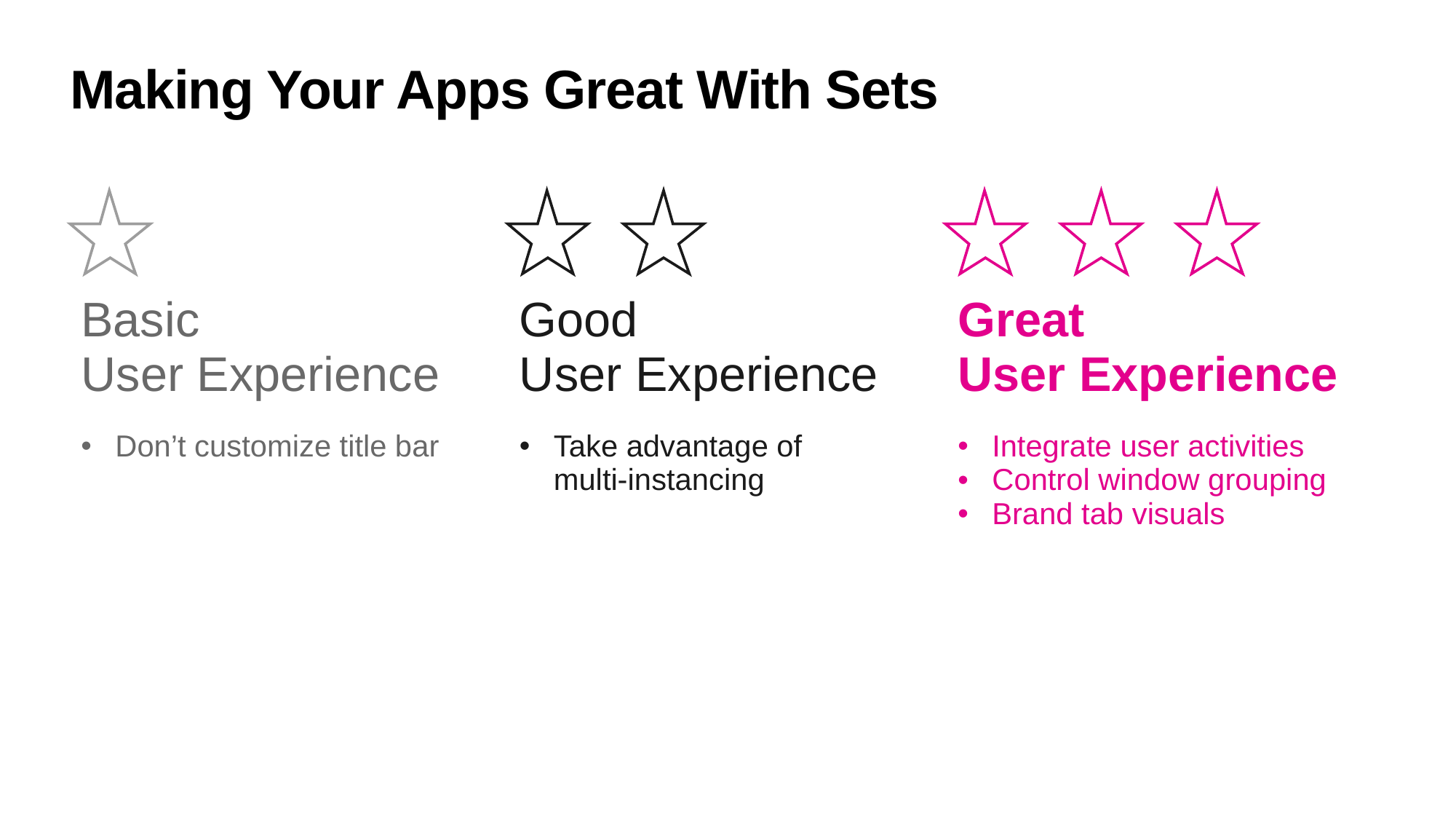

# Making Your Apps Great With Sets

| Basic User Experience | Good User Experience | Great User Experience |
| --- | --- | --- |
| Don’t customize title bar | Take advantage of multi-instancing | Integrate user activities Control window grouping Brand tab visuals |